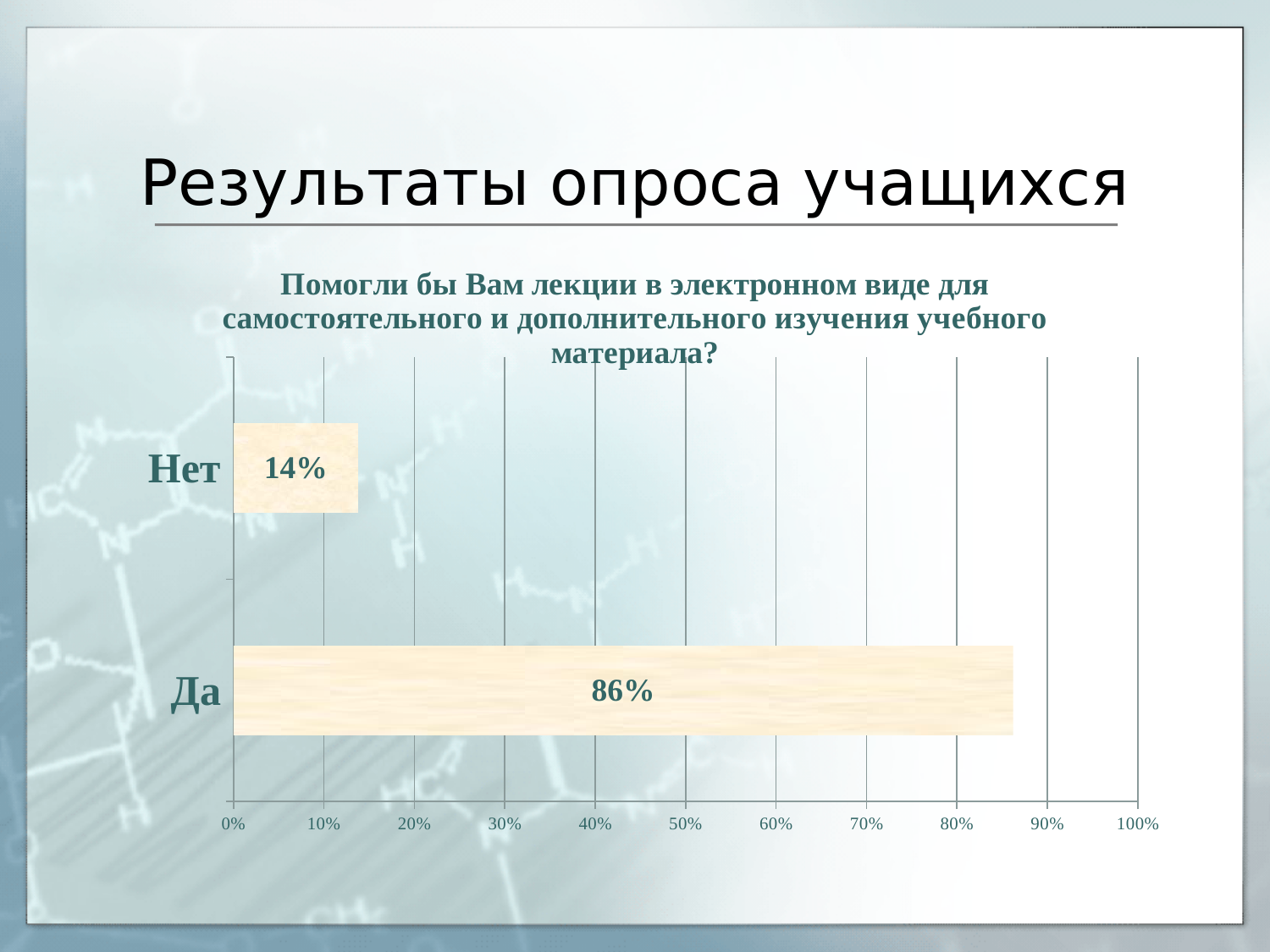

# Результаты опроса учащихся

### Chart:

| Category | Помогли бы Вам лекции в электронном виде для самостоятельного и дополнительного изучения учебного материала? |
|---|---|
| Да | 0.8622222222222222 |
| Нет | 0.13777777777777778 |